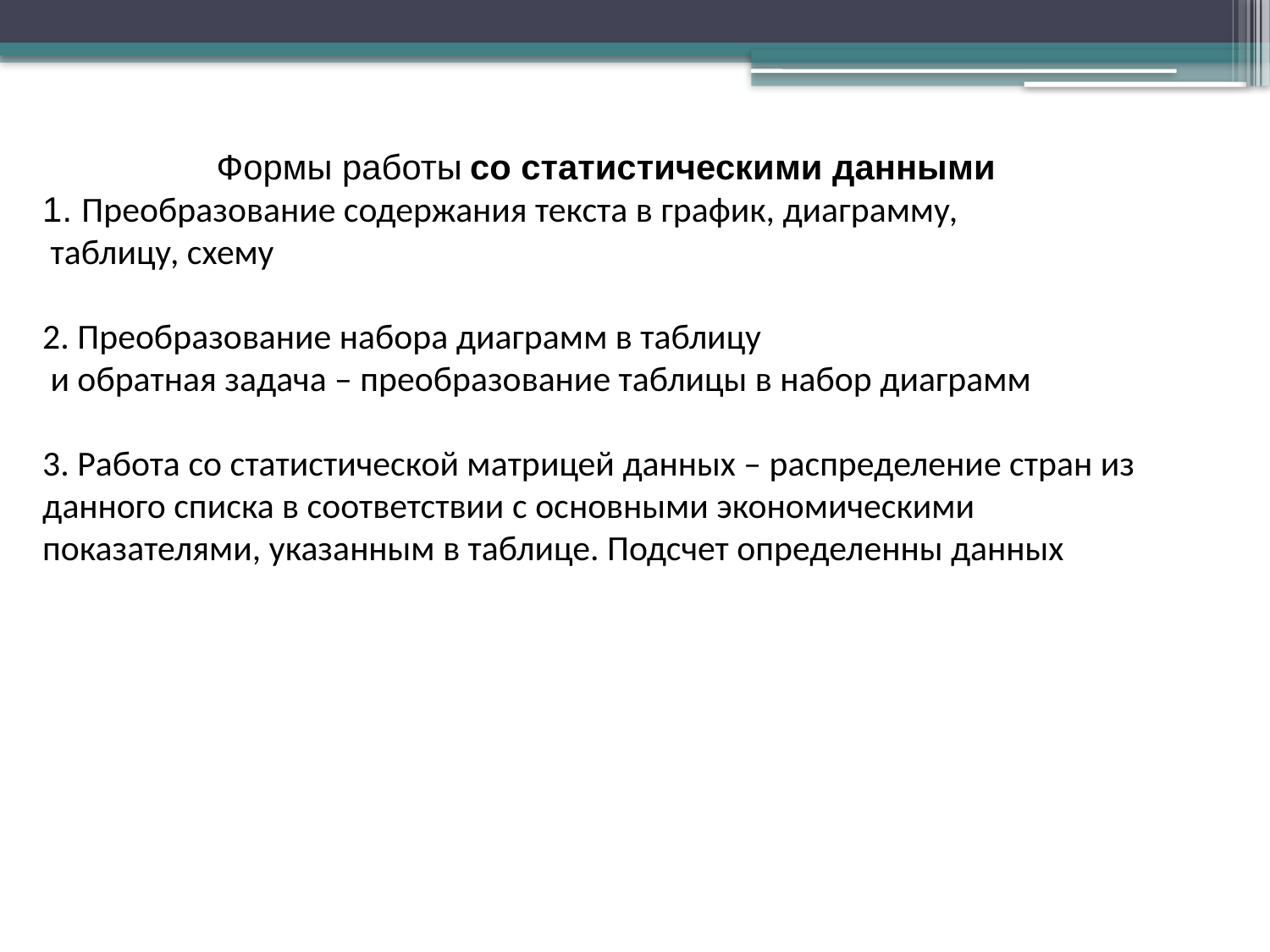

Формы работы со статистическими данными
1. Преобразование содержания текста в график, диаграмму,
 таблицу, схему

2. Преобразование набора диаграмм в таблицу
 и обратная задача – преобразование таблицы в набор диаграмм

3. Работа со статистической матрицей данных – распределение стран из данного списка в соответствии с основными экономическими показателями, указанным в таблице. Подсчет определенны данных